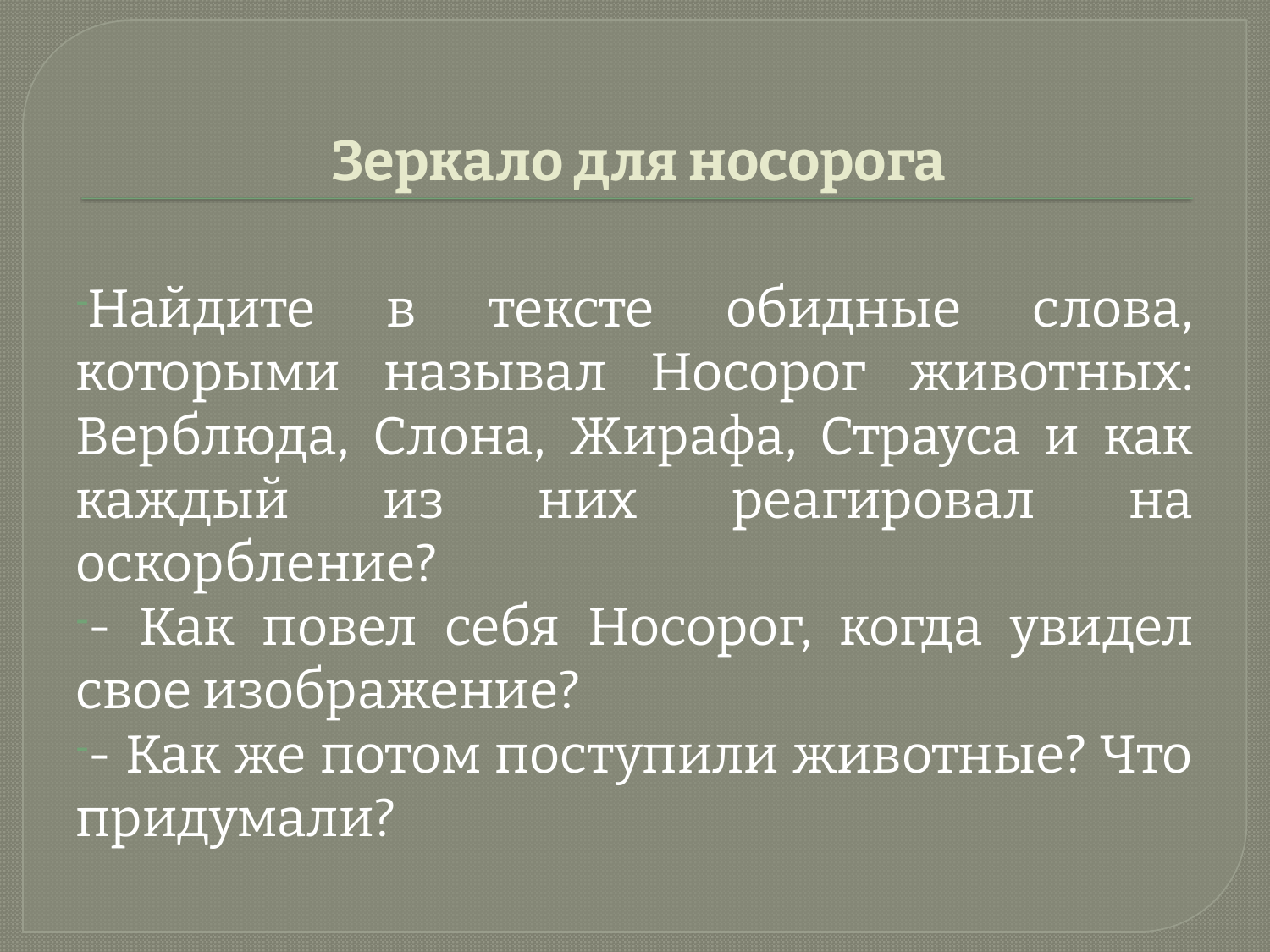

# Зеркало для носорога
Найдите в тексте обидные слова, которыми называл Носорог животных: Верблюда, Слона, Жирафа, Страуса и как каждый из них реагировал на оскорбление?
- Как повел себя Носорог, когда увидел свое изображение?
- Как же потом поступили животные? Что придумали?